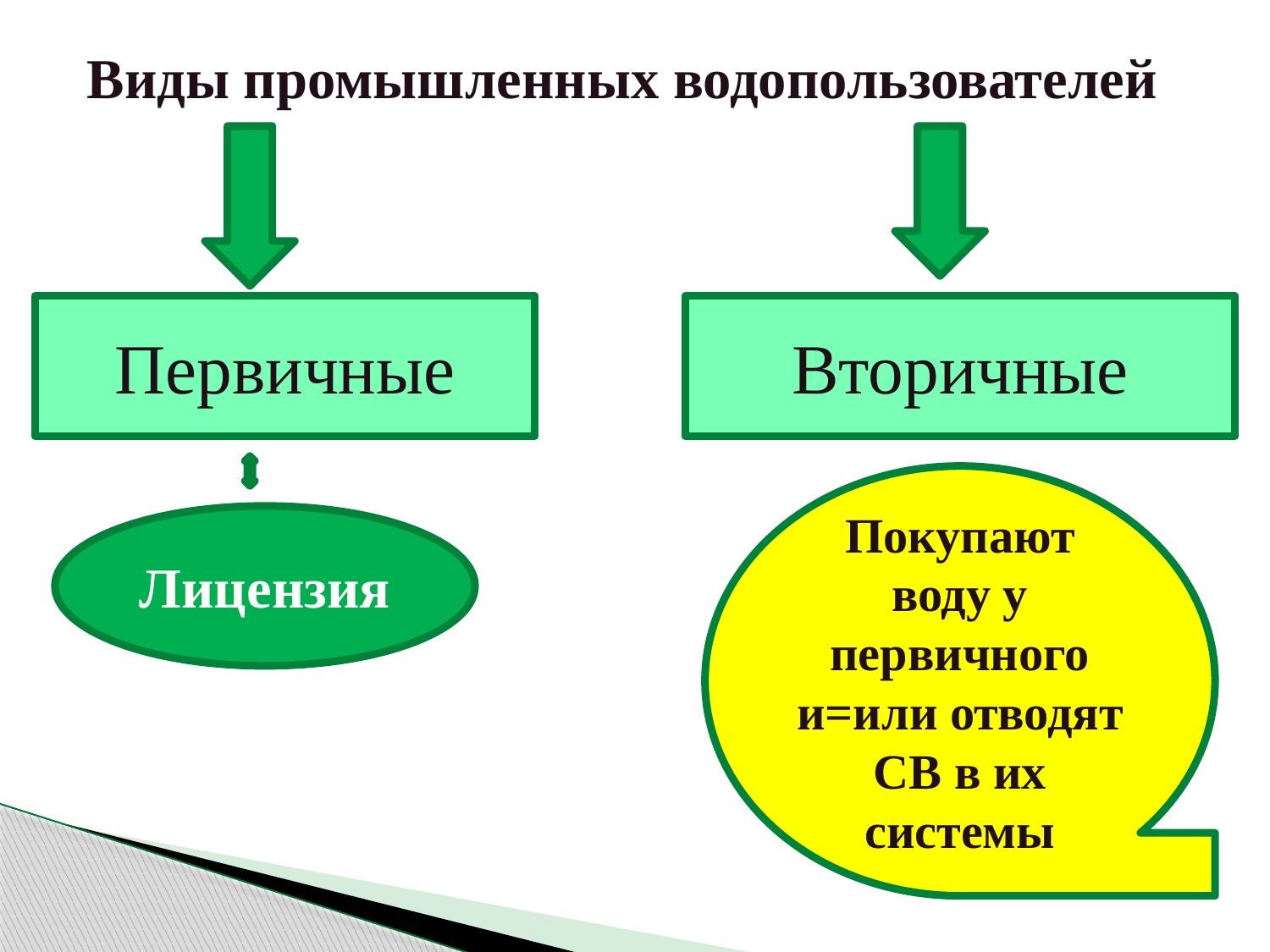

Виды промышленных водопользователей

Первичные
Вторичные

Покупают воду у первичного и=или отводят СВ в их системы
Лицензия